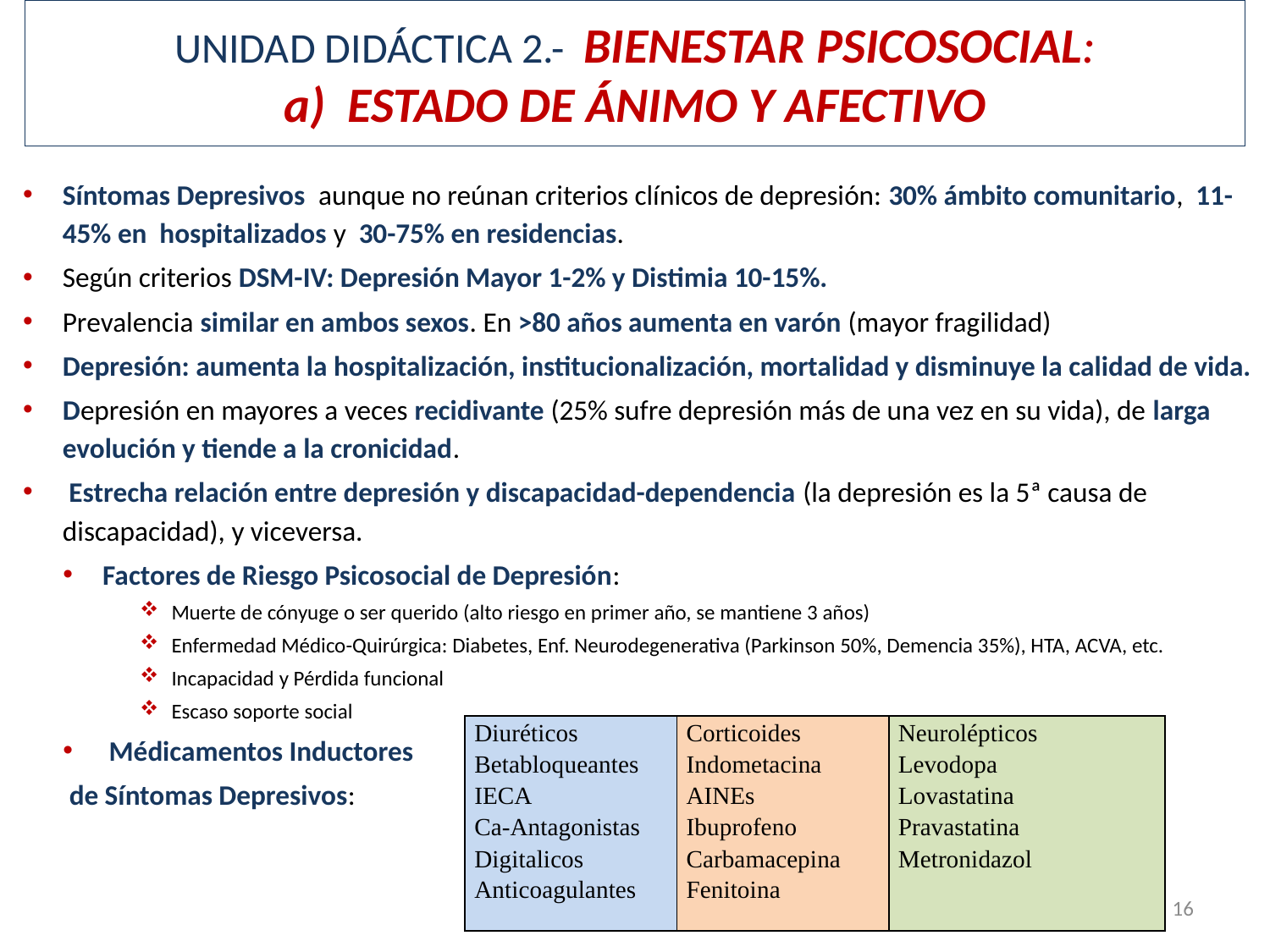

# UNIDAD DIDÁCTICA 2.-  BIENESTAR PSICOSOCIAL: a)  ESTADO DE ÁNIMO Y AFECTIVO
Síntomas Depresivos  aunque no reúnan criterios clínicos de depresión: 30% ámbito comunitario,  11-45% en  hospitalizados y  30-75% en residencias.
Según criterios DSM-IV: Depresión Mayor 1-2% y Distimia 10-15%.
Prevalencia similar en ambos sexos. En >80 años aumenta en varón (mayor fragilidad)
Depresión: aumenta la hospitalización, institucionalización, mortalidad y disminuye la calidad de vida.
Depresión en mayores a veces recidivante (25% sufre depresión más de una vez en su vida), de larga evolución y tiende a la cronicidad.
 Estrecha relación entre depresión y discapacidad-dependencia (la depresión es la 5ª causa de discapacidad), y viceversa.
Factores de Riesgo Psicosocial de Depresión:
Muerte de cónyuge o ser querido (alto riesgo en primer año, se mantiene 3 años)
Enfermedad Médico-Quirúrgica: Diabetes, Enf. Neurodegenerativa (Parkinson 50%, Demencia 35%), HTA, ACVA, etc.
Incapacidad y Pérdida funcional
Escaso soporte social
 Médicamentos Inductores
 de Síntomas Depresivos:

| Diuréticos Betabloqueantes IECA Ca-Antagonistas Digitalicos Anticoagulantes | Corticoides Indometacina AINEs Ibuprofeno Carbamacepina Fenitoina | Neurolépticos Levodopa Lovastatina Pravastatina Metronidazol |
| --- | --- | --- |
16